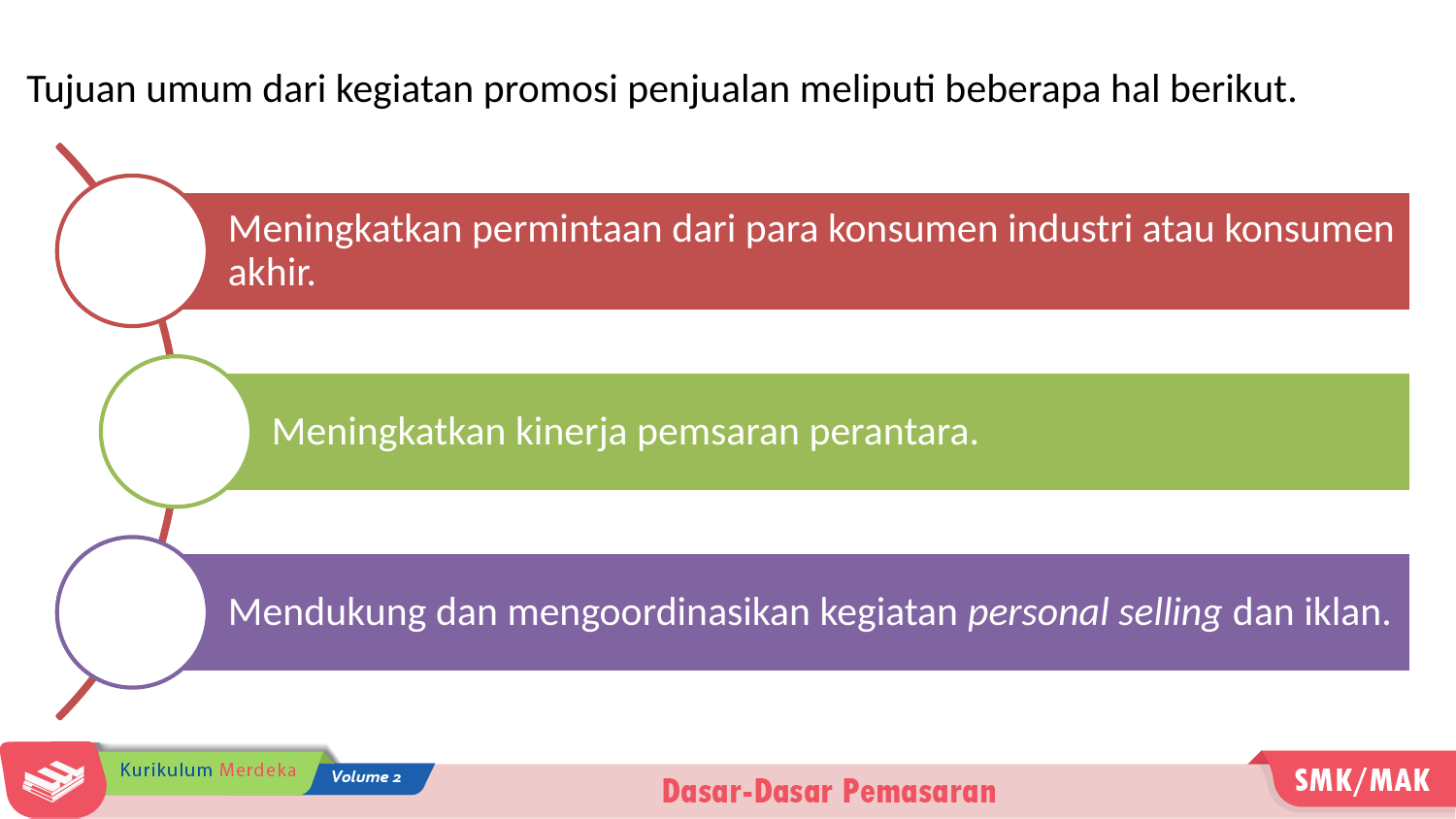

Tujuan umum dari kegiatan promosi penjualan meliputi beberapa hal berikut.
Meningkatkan permintaan dari para konsumen industri atau konsumen akhir.
Meningkatkan kinerja pemsaran perantara.
Mendukung dan mengoordinasikan kegiatan personal selling dan iklan.